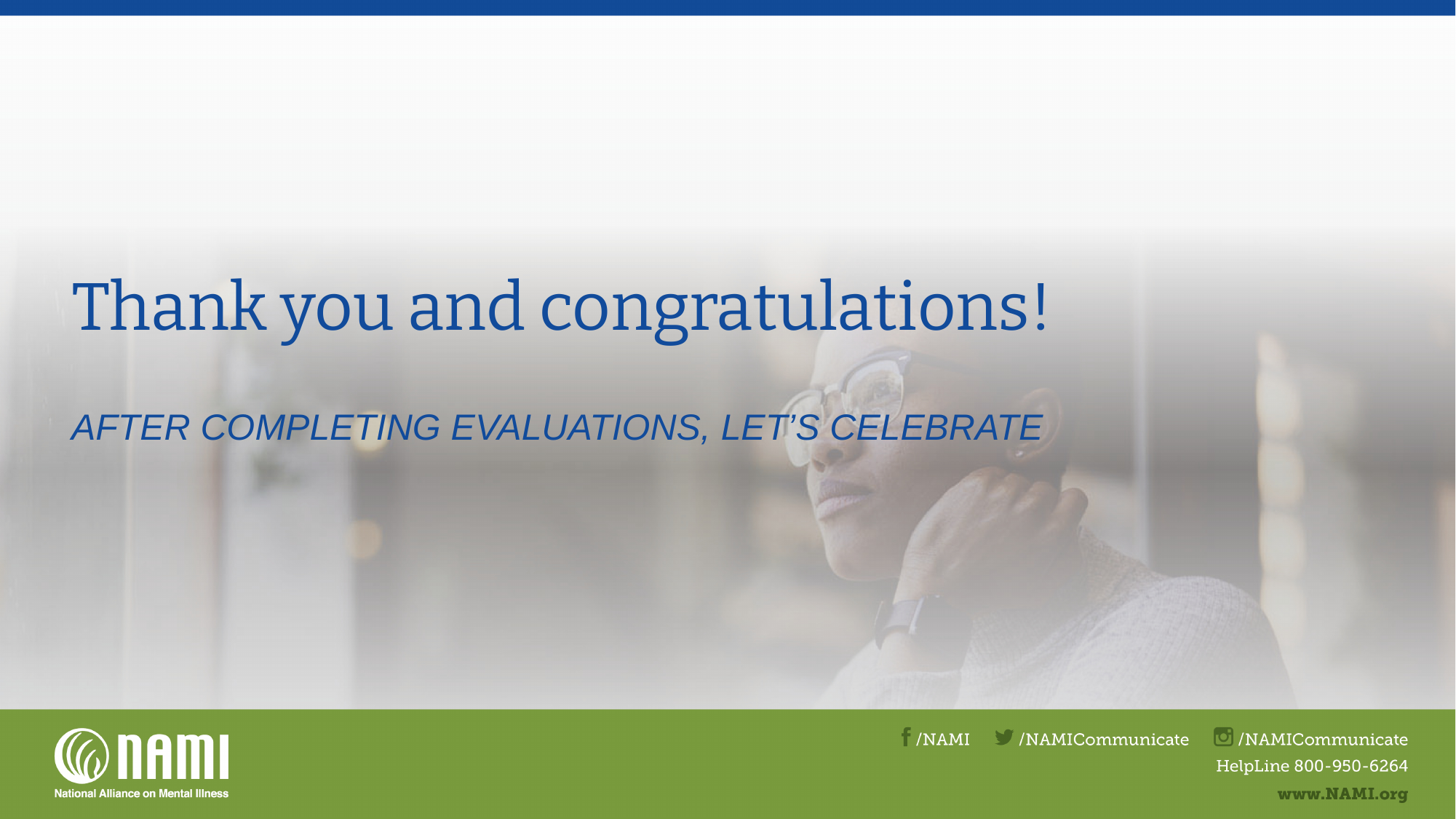

# Thank you and congratulations!
After completing evaluations, let’s celebrate